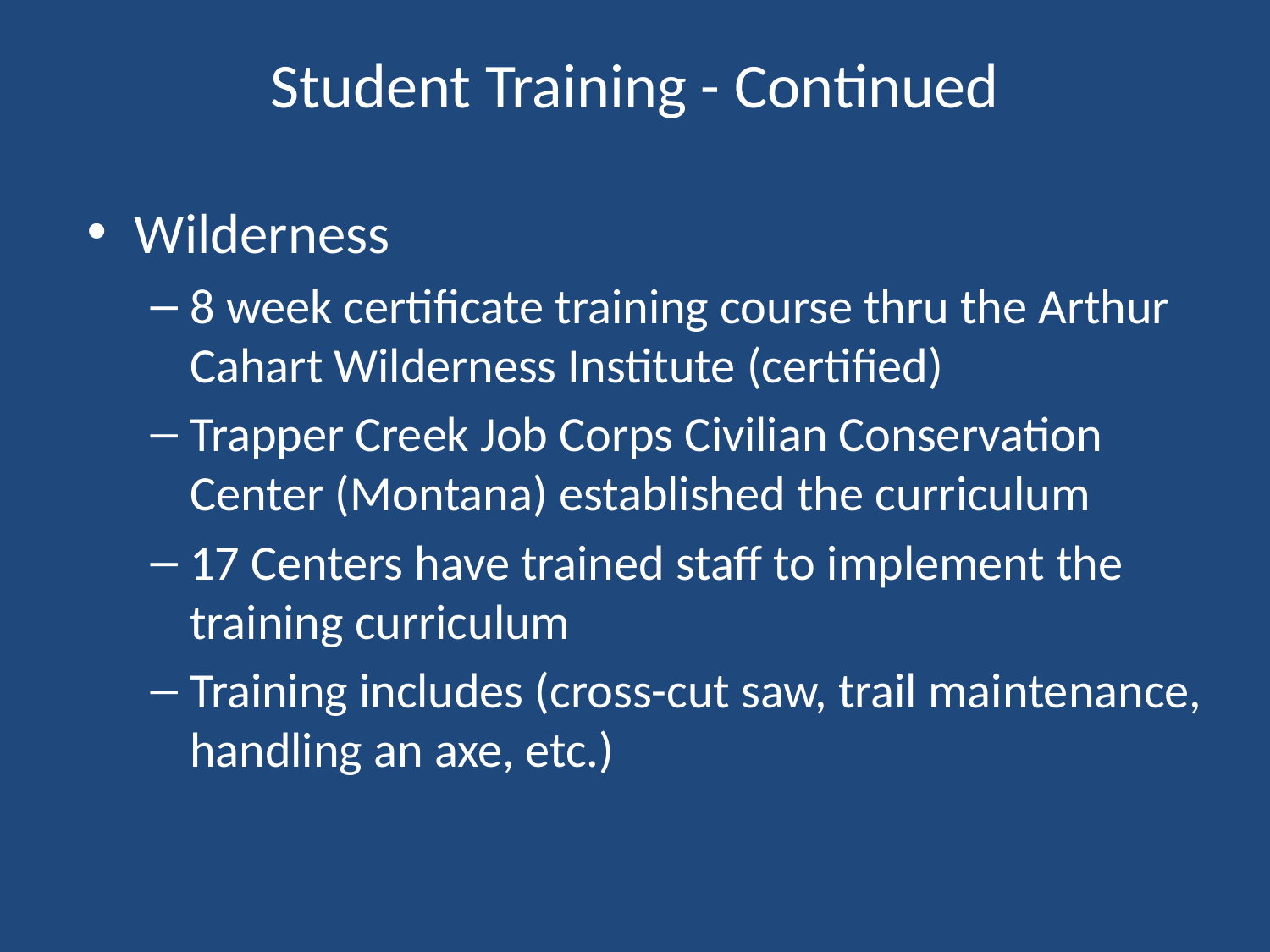

# Student Training - Continued
Wilderness
8 week certificate training course thru the Arthur Cahart Wilderness Institute (certified)
Trapper Creek Job Corps Civilian Conservation Center (Montana) established the curriculum
17 Centers have trained staff to implement the training curriculum
Training includes (cross-cut saw, trail maintenance, handling an axe, etc.)